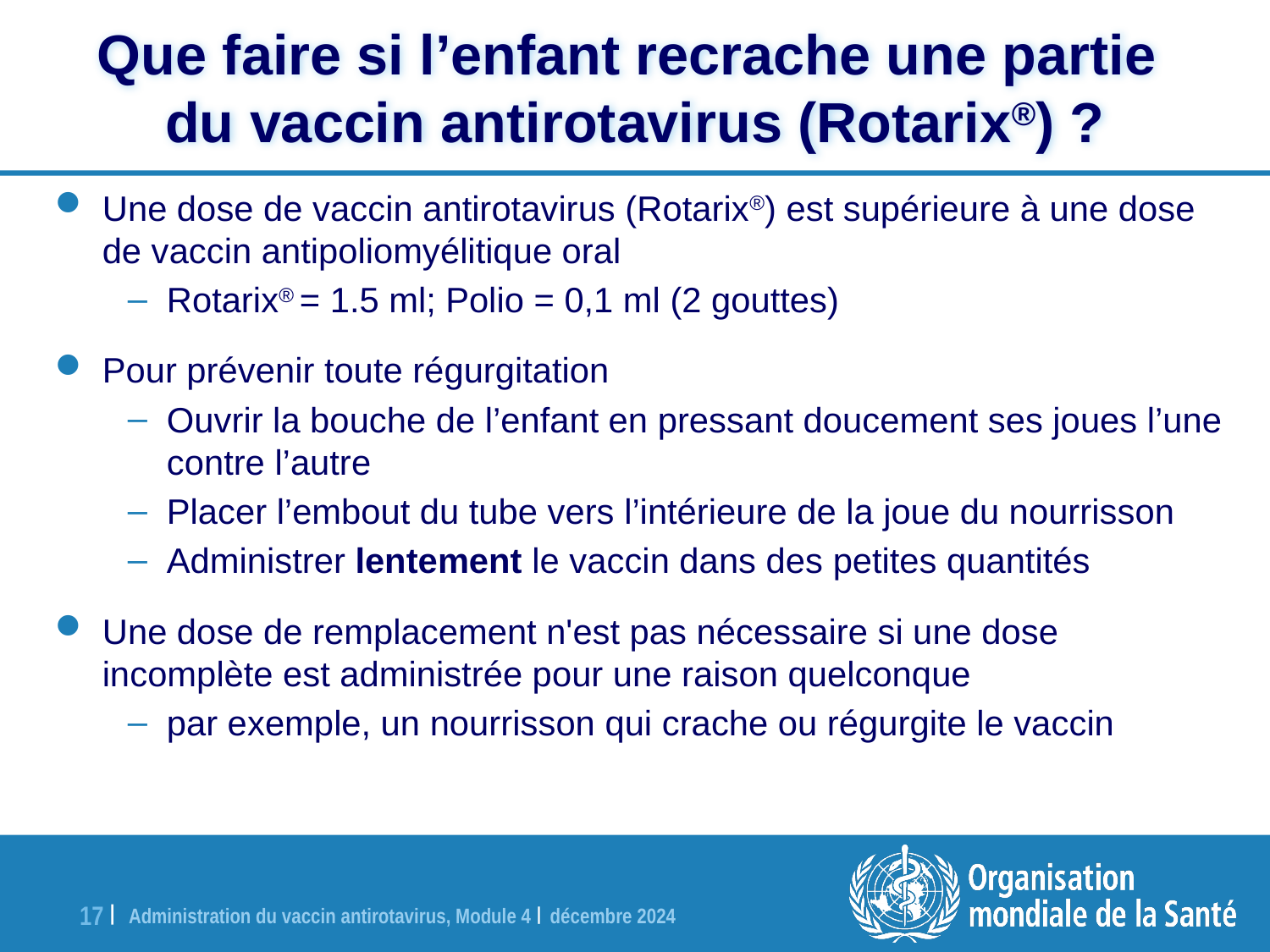

Que faire si l’enfant recrache une partie
du vaccin antirotavirus (Rotarix®) ?
Une dose de vaccin antirotavirus (Rotarix®) est supérieure à une dose de vaccin antipoliomyélitique oral
Rotarix® = 1.5 ml; Polio = 0,1 ml (2 gouttes)
Pour prévenir toute régurgitation
Ouvrir la bouche de l’enfant en pressant doucement ses joues l’une contre l’autre
Placer l’embout du tube vers l’intérieure de la joue du nourrisson
Administrer lentement le vaccin dans des petites quantités
Une dose de remplacement n'est pas nécessaire si une dose incomplète est administrée pour une raison quelconque
par exemple, un nourrisson qui crache ou régurgite le vaccin